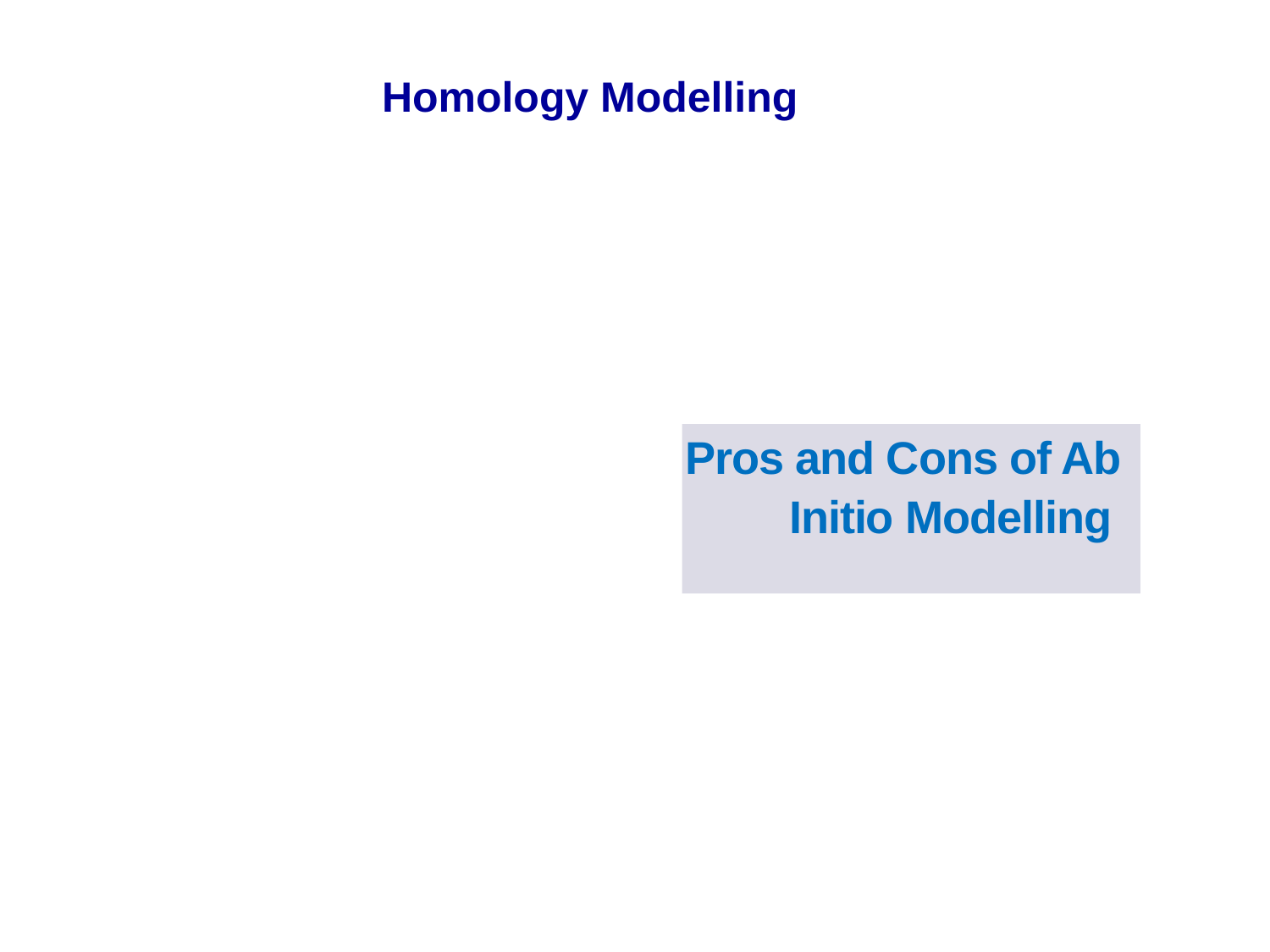

Homology Modelling
Pros and Cons of Ab Initio Modelling